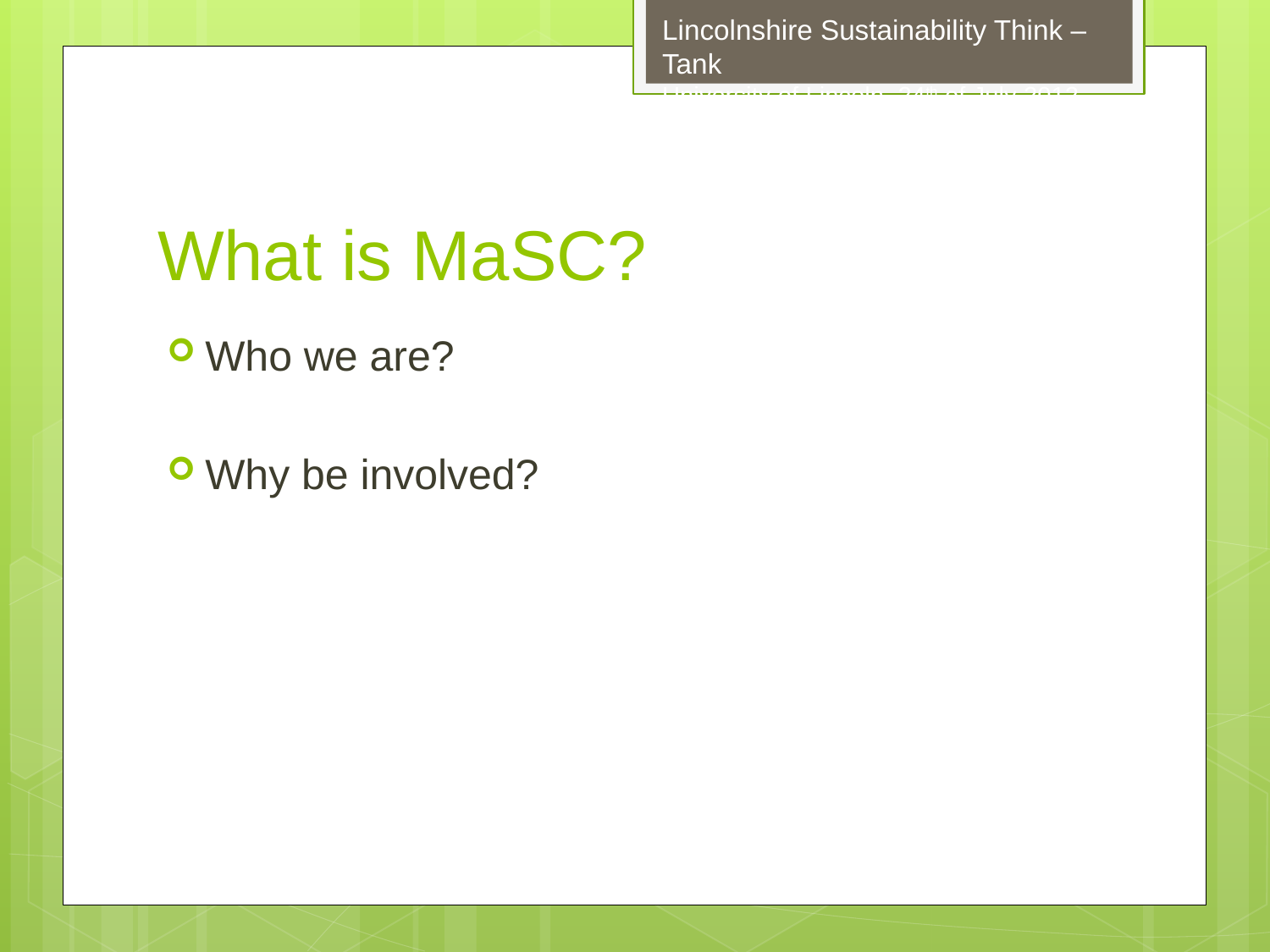

# What is MaSC?
Who we are?

Why be involved?